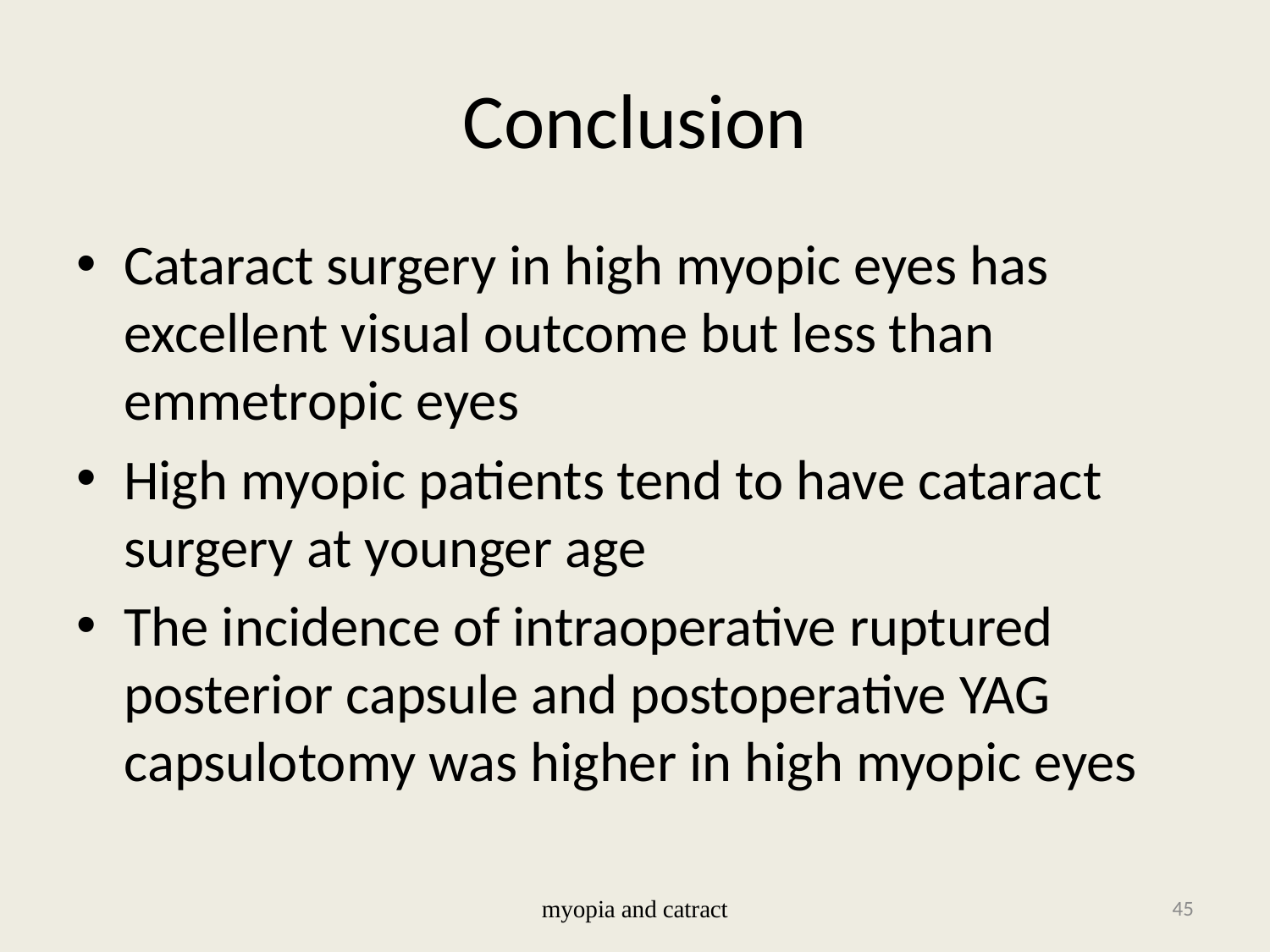

# Conclusion
Cataract surgery in high myopic eyes has excellent visual outcome but less than emmetropic eyes
High myopic patients tend to have cataract surgery at younger age
The incidence of intraoperative ruptured posterior capsule and postoperative YAG capsulotomy was higher in high myopic eyes

myopia and catract
45